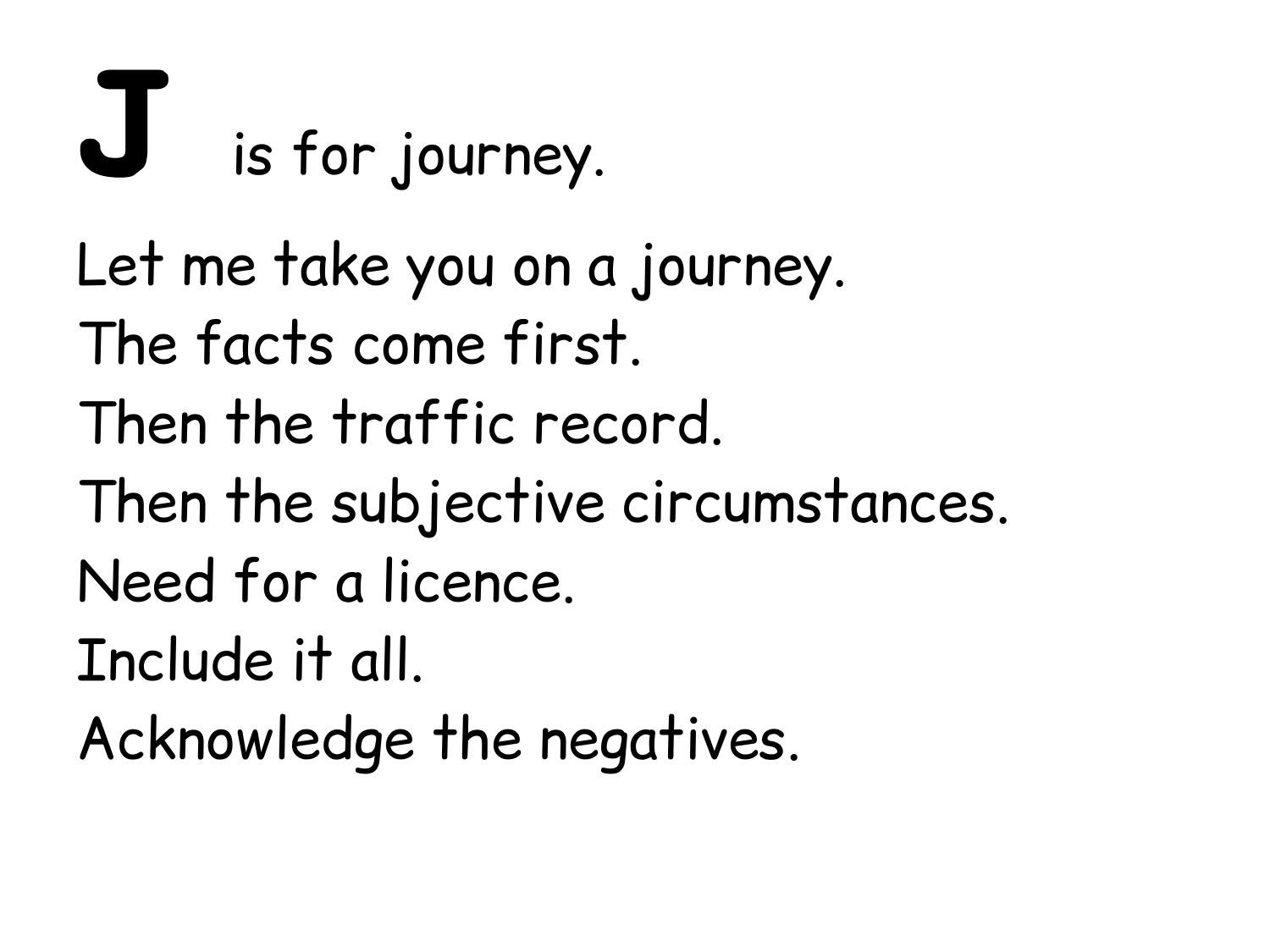

# J is for journey.
Let me take you on a journey.
The facts come first.
Then the traffic record.
Then the subjective circumstances.
Need for a licence.
Include it all.
Acknowledge the negatives.